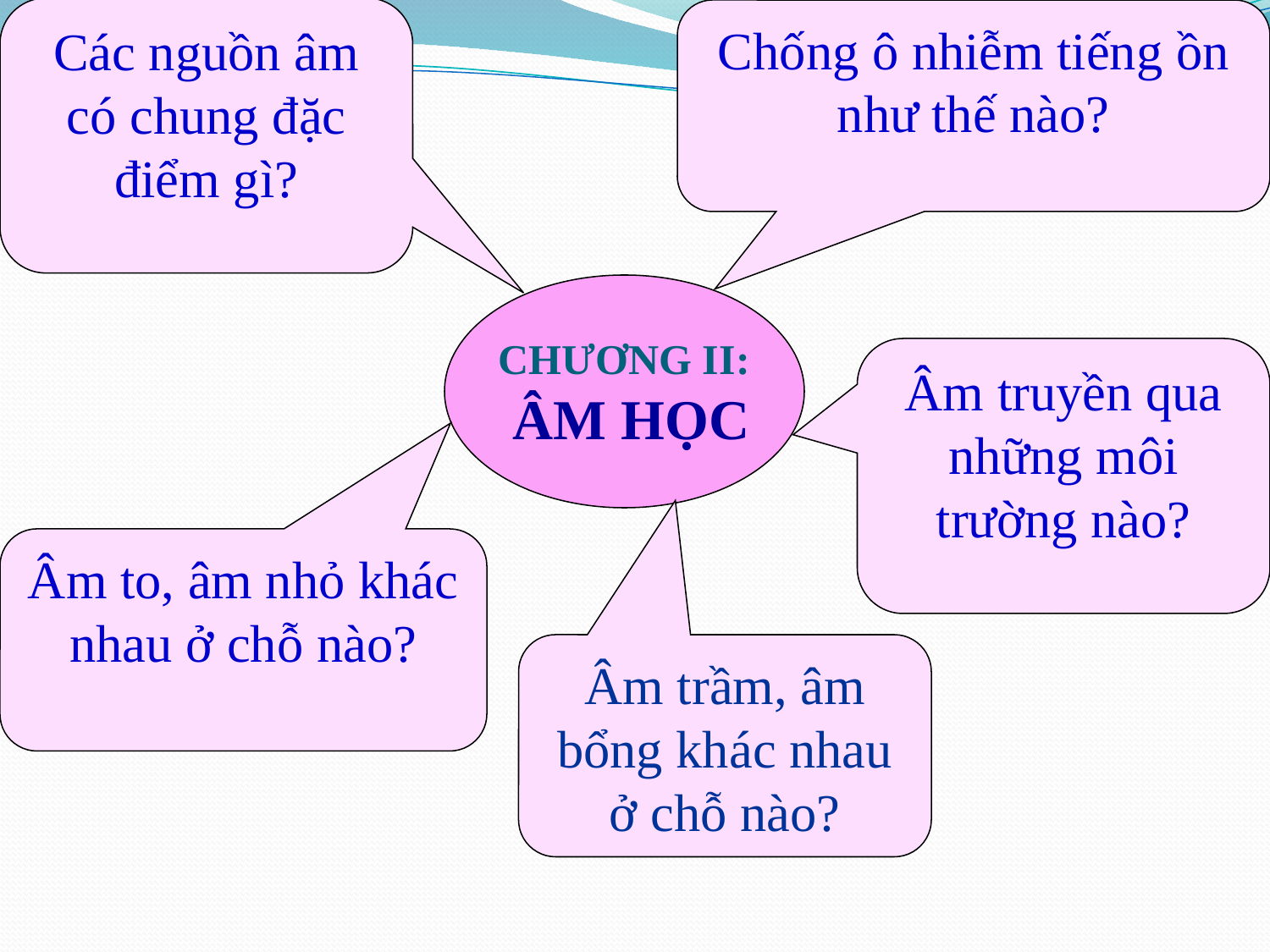

Chống ô nhiễm tiếng ồn như thế nào?
Các nguồn âm có chung đặc điểm gì?
CHƯƠNG II:
 ÂM HỌC
Âm truyền qua những môi trường nào?
Âm to, âm nhỏ khác nhau ở chỗ nào?
Âm trầm, âm bổng khác nhau ở chỗ nào?